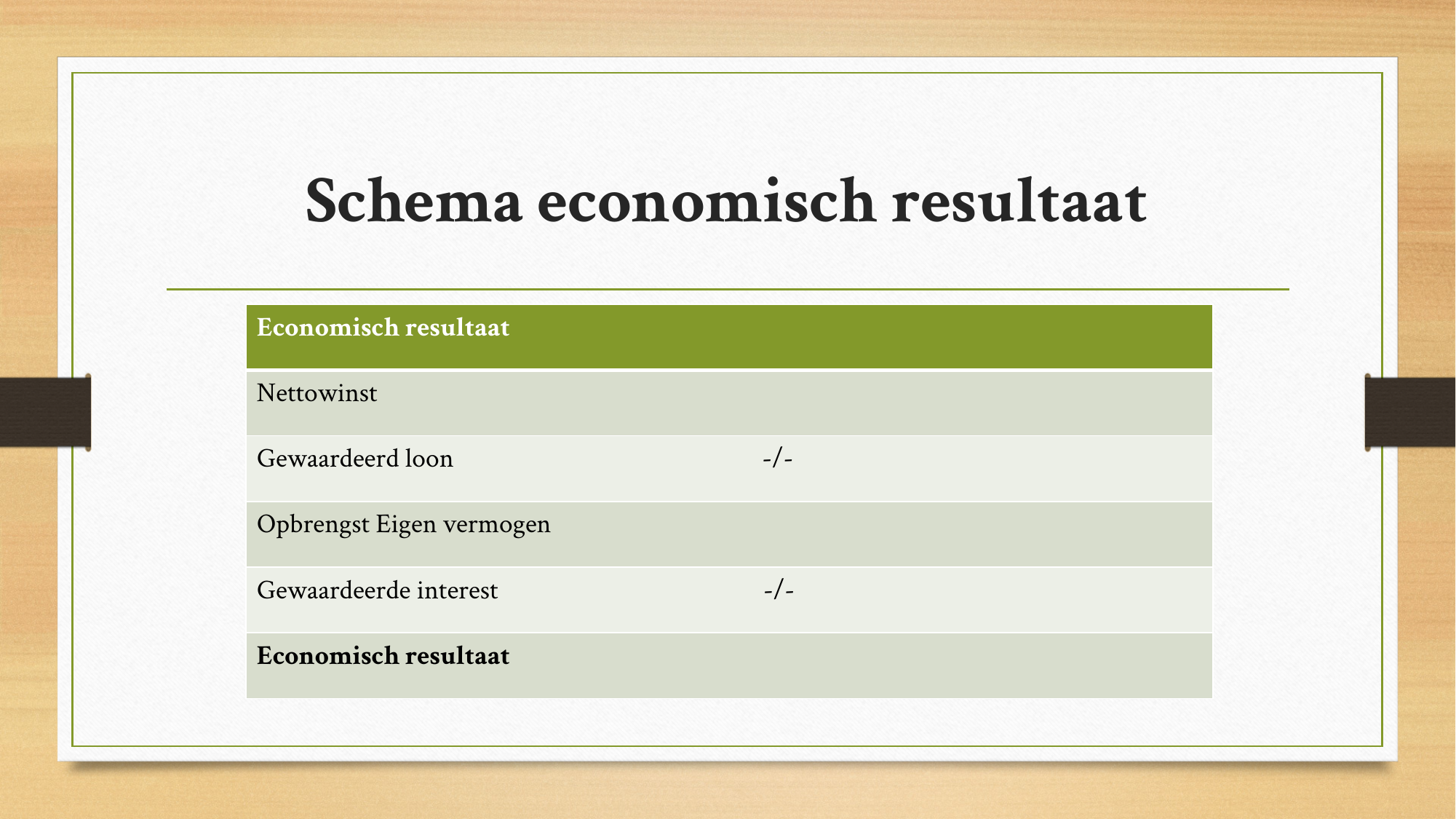

# Schema economisch resultaat
| Economisch resultaat |
| --- |
| Nettowinst |
| Gewaardeerd loon -/- |
| Opbrengst Eigen vermogen |
| Gewaardeerde interest -/- |
| Economisch resultaat |